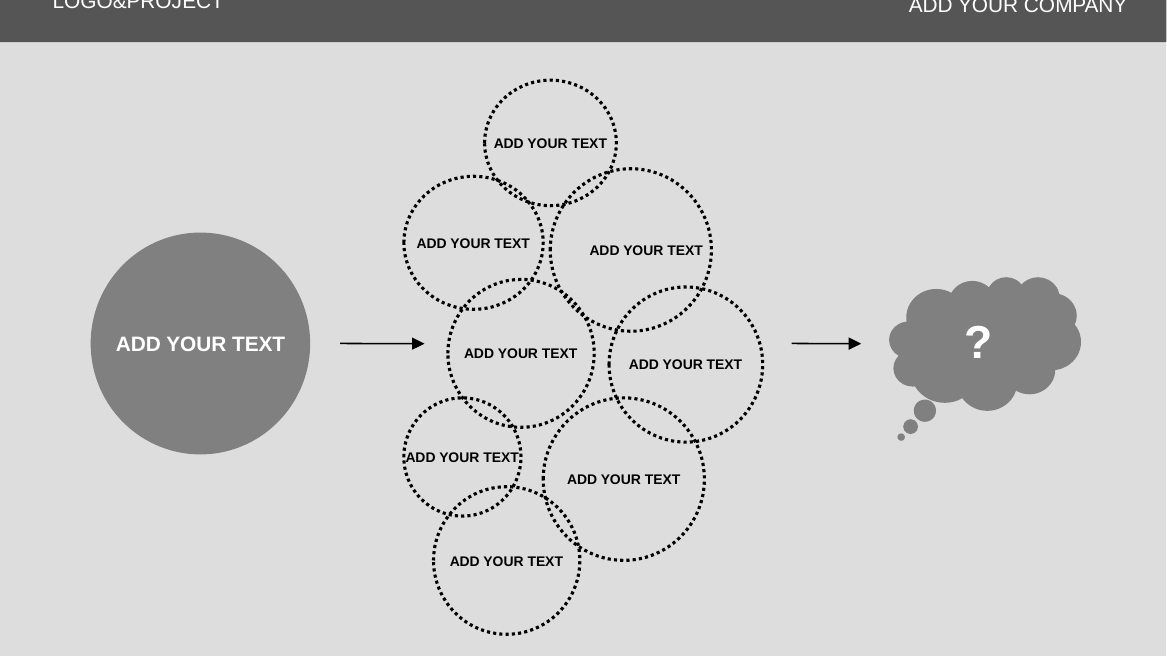

LOGO&PROJECT
ADD YOUR COMPANY
ADD YOUR TEXT
ADD YOUR TEXT
ADD YOUR TEXT
ADD YOUR TEXT
?
ADD YOUR TEXT
ADD YOUR TEXT

ADD YOUR TEXT
ADD YOUR TEXT
ADD YOUR TEXT